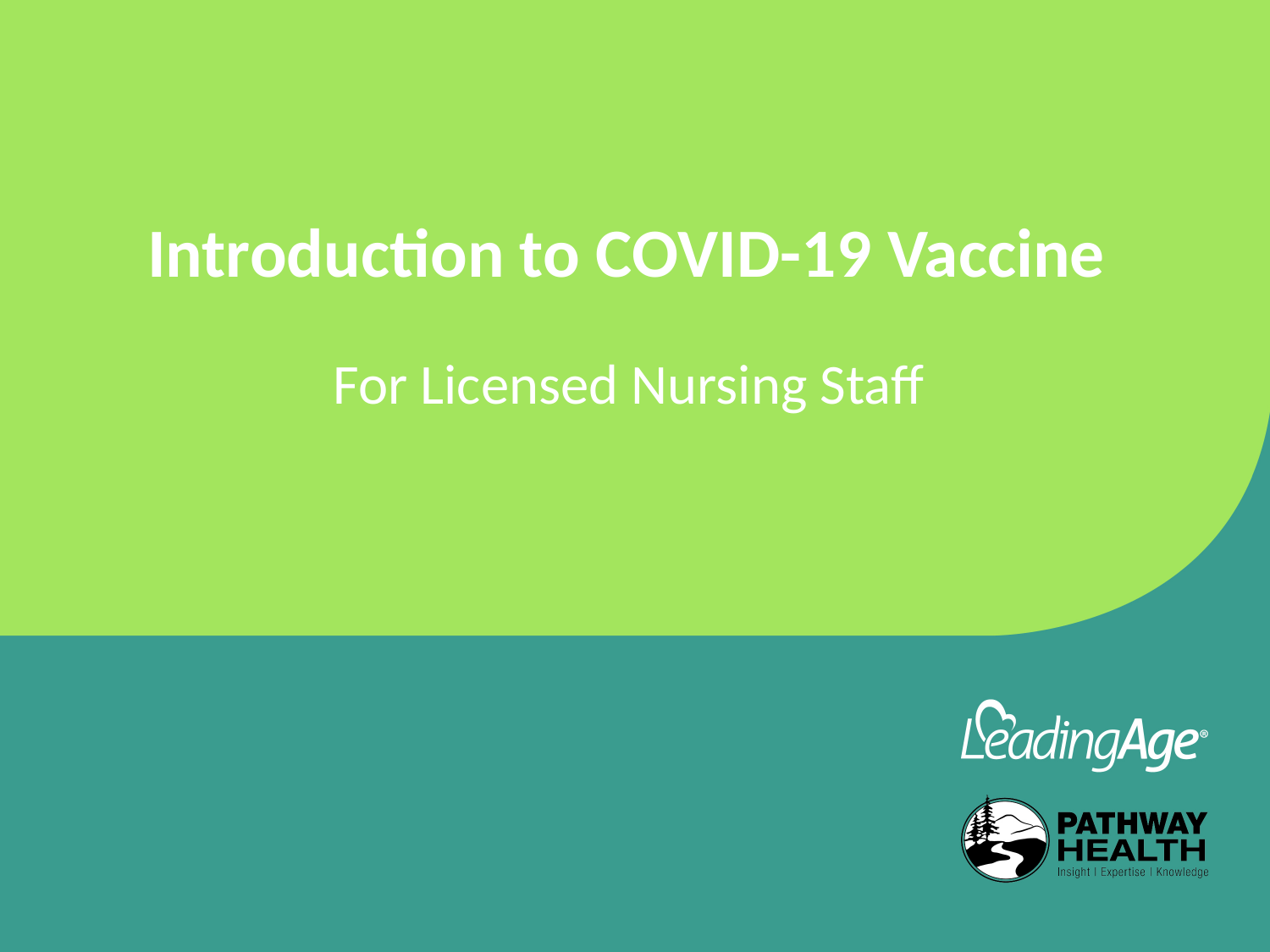

# Introduction to COVID-19 Vaccine
For Licensed Nursing Staff